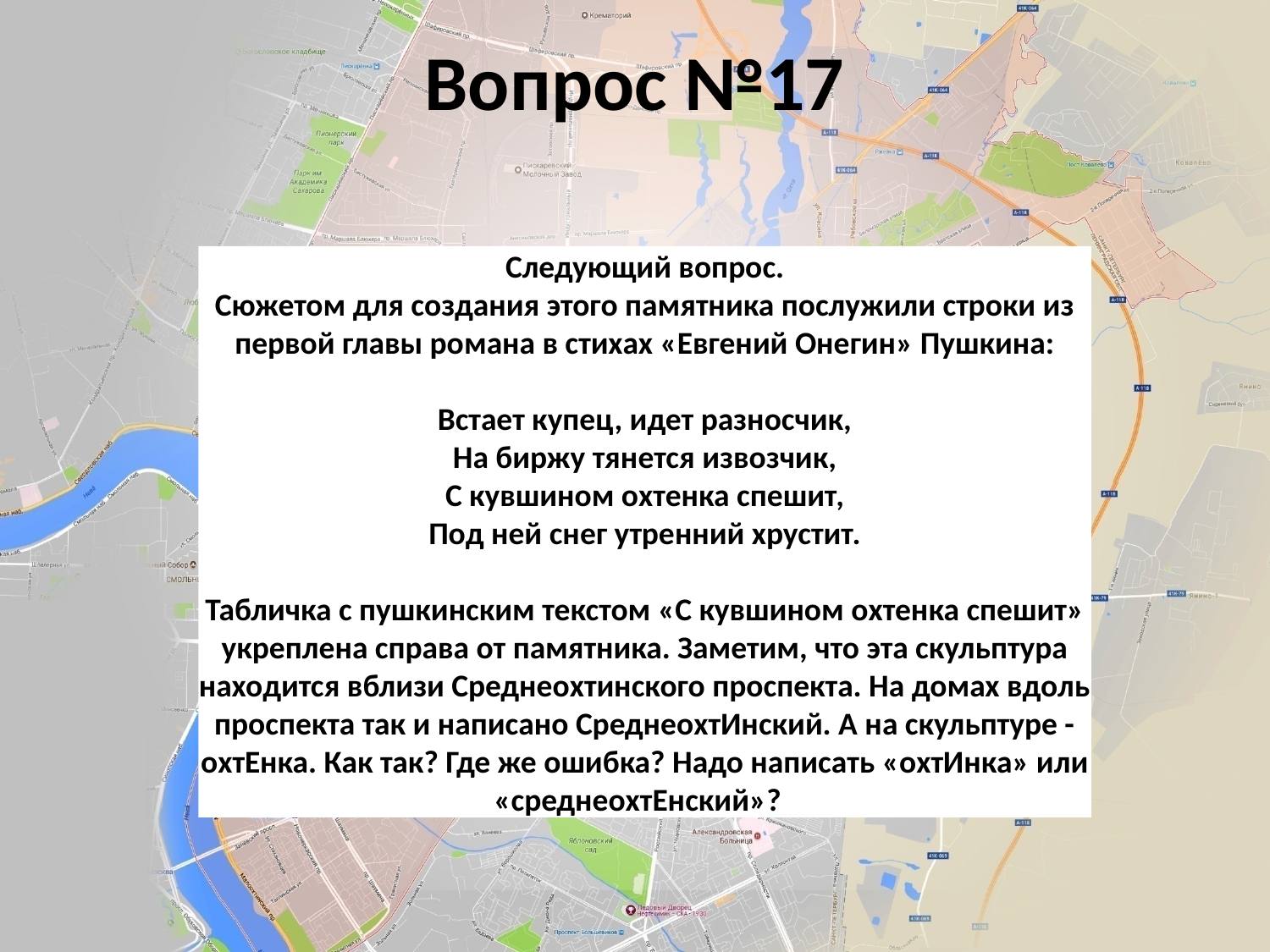

Вопрос №17
Следующий вопрос.
Сюжетом для создания этого памятника послужили строки из первой главы романа в стихах «Евгений Онегин» Пушкина:

Встает купец, идет разносчик,
На биржу тянется извозчик,
С кувшином охтенка спешит,
Под ней снег утренний хрустит.

Табличка с пушкинским текстом «С кувшином охтенка спешит» укреплена справа от памятника. Заметим, что эта скульптура находится вблизи Среднеохтинского проспекта. На домах вдоль проспекта так и написано СреднеохтИнский. А на скульптуре - охтЕнка. Как так? Где же ошибка? Надо написать «охтИнка» или «среднеохтЕнский»?